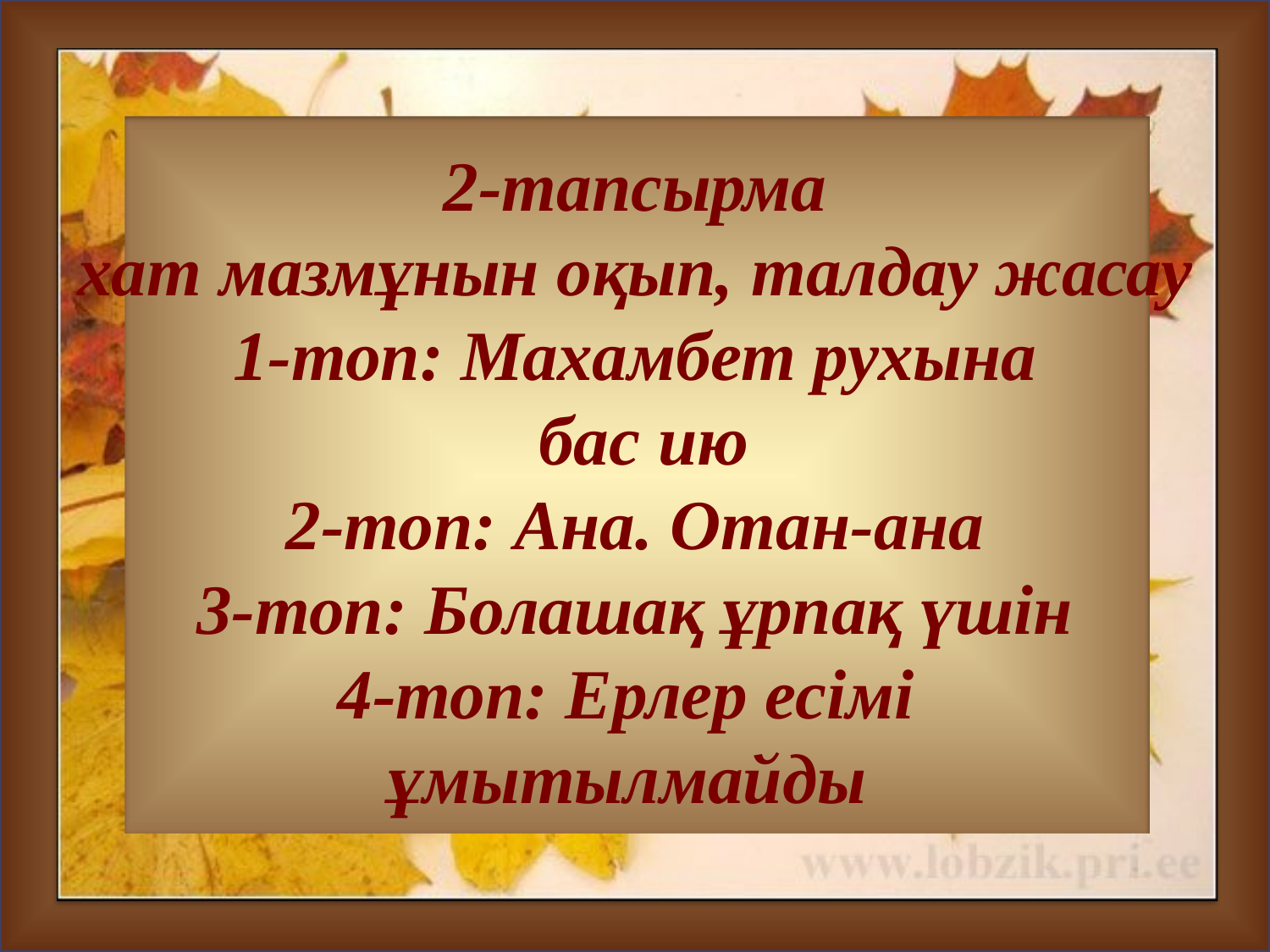

2-тапсырма
хат мазмұнын оқып, талдау жасау
1-топ: Махамбет рухына
 бас ию
2-топ: Ана. Отан-ана
3-топ: Болашақ ұрпақ үшін
4-топ: Ерлер есімі
ұмытылмайды